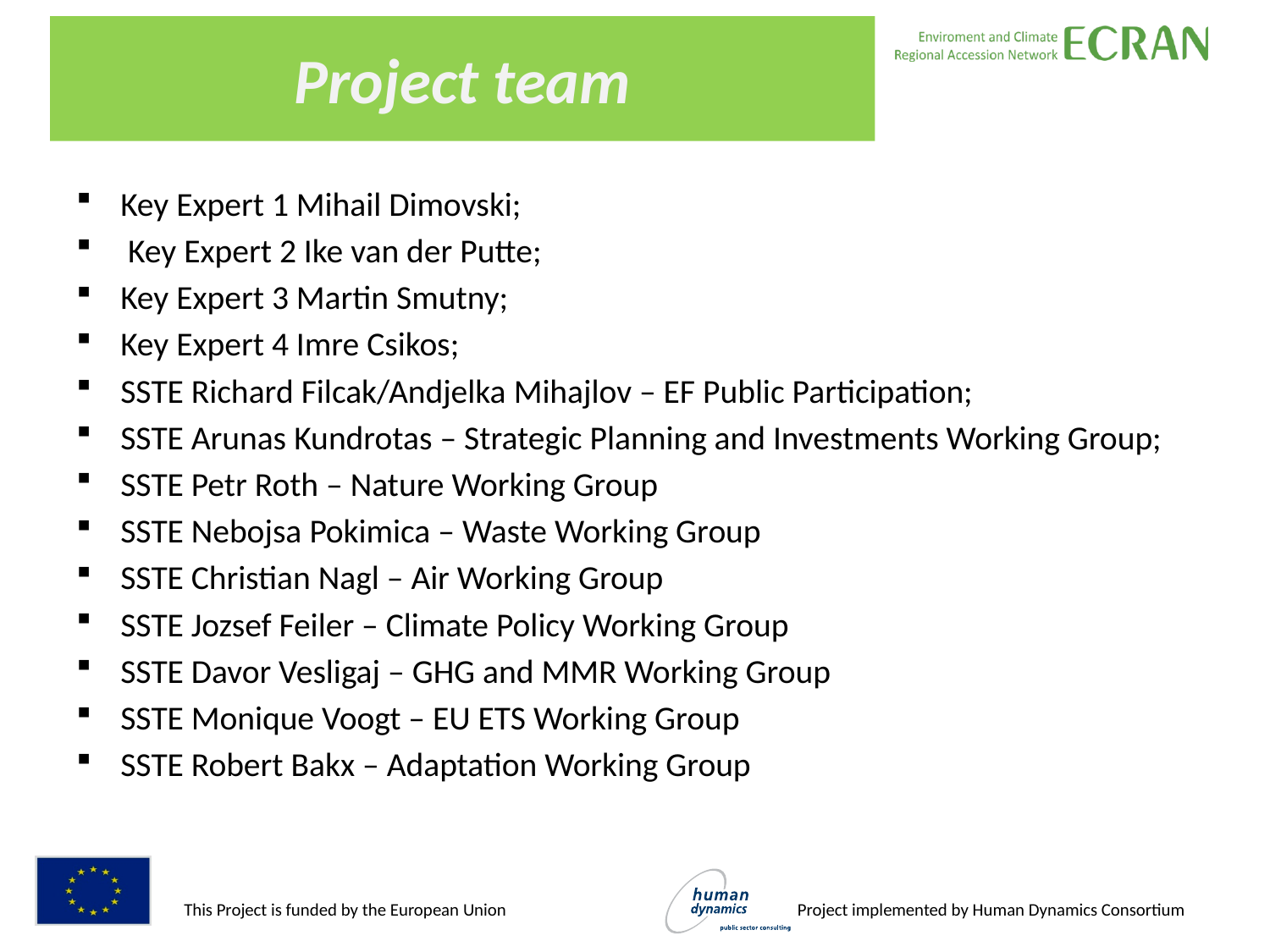

# Project team
Key Expert 1 Mihail Dimovski;
 Key Expert 2 Ike van der Putte;
Key Expert 3 Martin Smutny;
Key Expert 4 Imre Csikos;
SSTE Richard Filcak/Andjelka Mihajlov – EF Public Participation;
SSTE Arunas Kundrotas – Strategic Planning and Investments Working Group;
SSTE Petr Roth – Nature Working Group
SSTE Nebojsa Pokimica – Waste Working Group
SSTE Christian Nagl – Air Working Group
SSTE Jozsef Feiler – Climate Policy Working Group
SSTE Davor Vesligaj – GHG and MMR Working Group
SSTE Monique Voogt – EU ETS Working Group
SSTE Robert Bakx – Adaptation Working Group